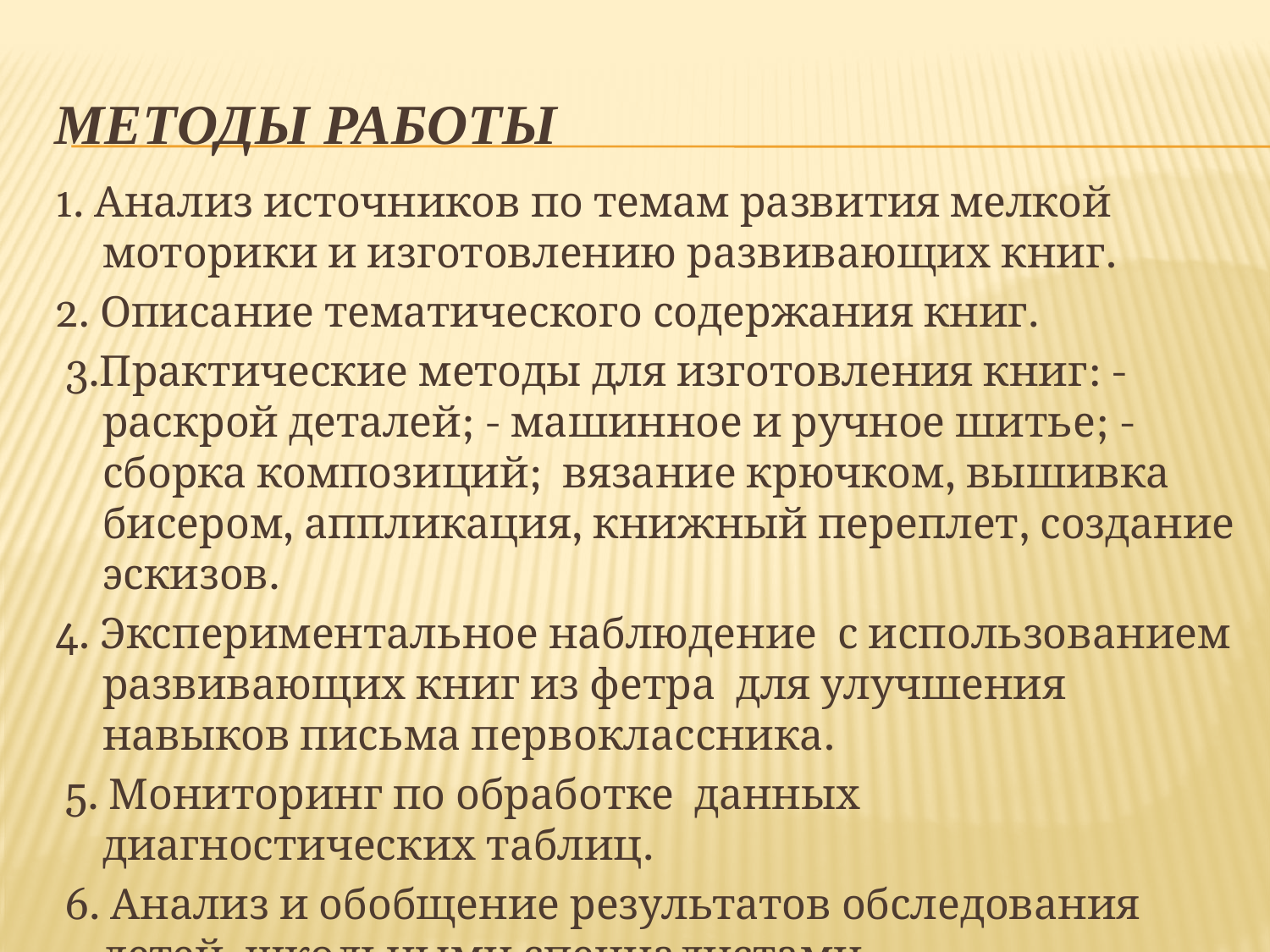

# Методы работы
1. Анализ источников по темам развития мелкой моторики и изготовлению развивающих книг.
2. Описание тематического содержания книг.
 3.Практические методы для изготовления книг: - раскрой деталей; - машинное и ручное шитье; - сборка композиций;  вязание крючком, вышивка бисером, аппликация, книжный переплет, создание эскизов.
4. Экспериментальное наблюдение  с использованием развивающих книг из фетра  для улучшения навыков письма первоклассника.
 5. Мониторинг по обработке  данных диагностических таблиц.
 6. Анализ и обобщение результатов обследования детей  школьными специалистами.